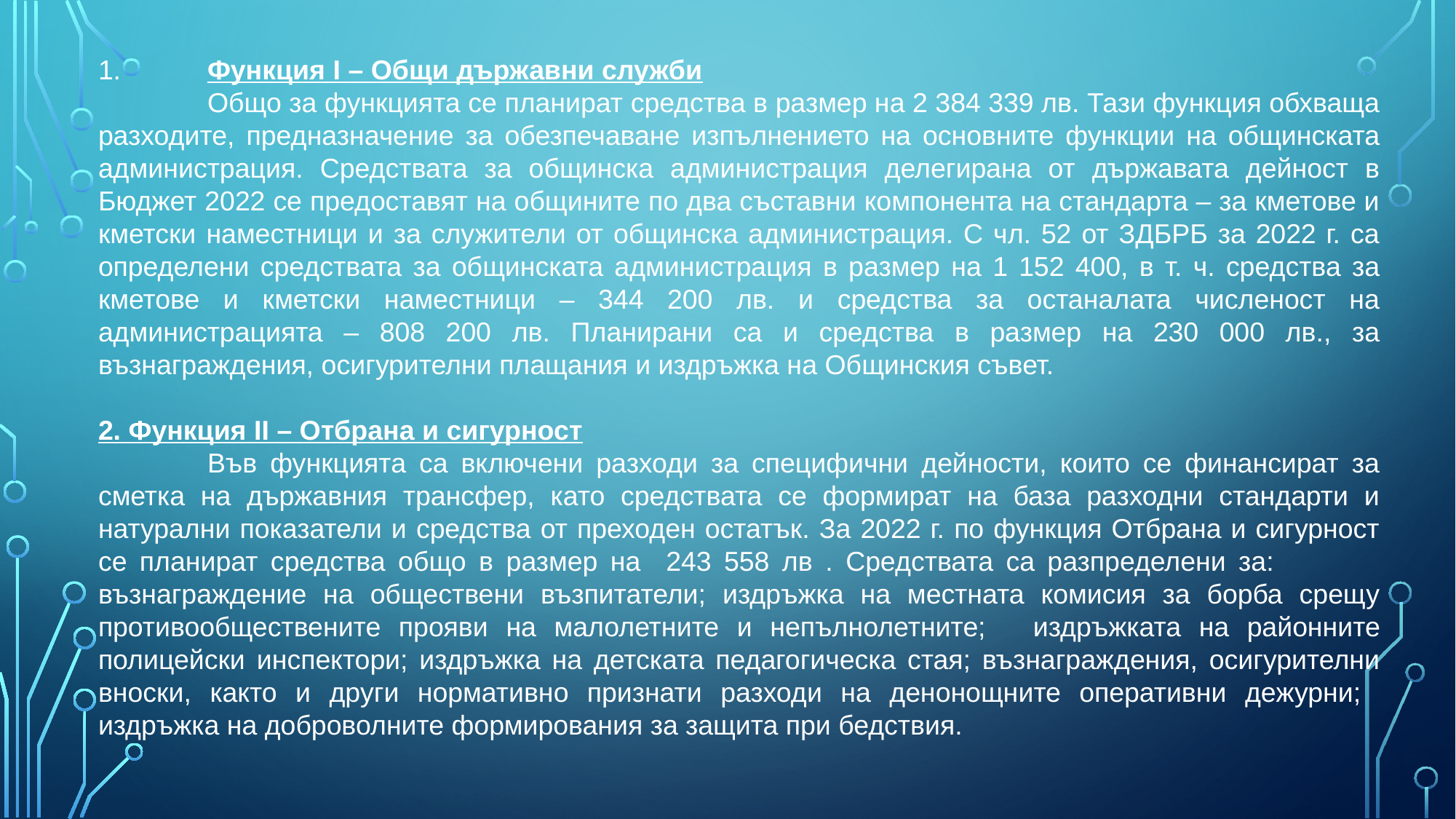

1. 	Функция І – Общи държавни служби
	Общо за функцията се планират средства в размер на 2 384 339 лв. Тази функция обхваща разходите, предназначение за обезпечаване изпълнението на основните функции на общинската администрация. Средствата за общинска администрация делегирана от държавата дейност в Бюджет 2022 се предоставят на общините по два съставни компонента на стандарта – за кметове и кметски наместници и за служители от общинска администрация. С чл. 52 от ЗДБРБ за 2022 г. са определени средствата за общинската администрация в размер на 1 152 400, в т. ч. средства за кметове и кметски наместници – 344 200 лв. и средства за останалата численост на администрацията – 808 200 лв. Планирани са и средства в размер на 230 000 лв., за възнаграждения, осигурителни плащания и издръжка на Общинския съвет.

2. Функция ІІ – Отбрана и сигурност
	Във функцията са включени разходи за специфични дейности, които се финансират за сметка на държавния трансфер, като средствата се формират на база разходни стандарти и натурални показатели и средства от преходен остатък. За 2022 г. по функция Отбрана и сигурност се планират средства общо в размер на  243 558 лв . Средствата са разпределени за: 	възнаграждение на обществени възпитатели; издръжка на местната комисия за борба срещу противообществените прояви на малолетните и непълнолетните; 	издръжката на районните полицейски инспектори; издръжка на детската педагогическа стая; възнаграждения, осигурителни вноски, както и други нормативно признати разходи на денонощните оперативни дежурни;  издръжка на доброволните формирования за защита при бедствия.